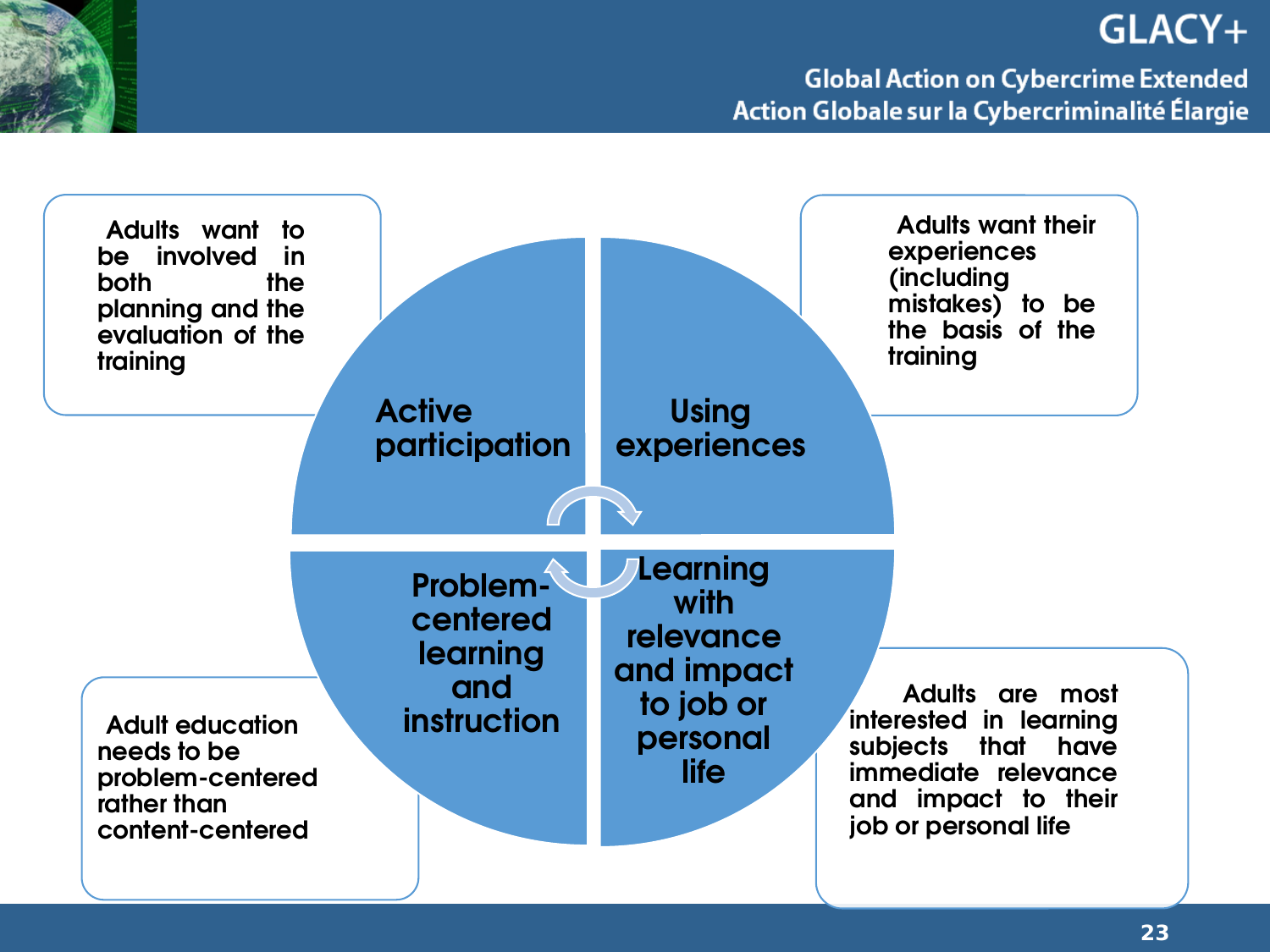

Adults want their experiences (including mistakes) to be the basis of the training
Adults want to be involved in both the planning and the evaluation of the training

Active participation
Using experiences

Problem-centered learning and instruction

Learning with relevance and impact to job or personal life

Adult education needs to be problem-centered rather than content-centered

  Adults are most interested in learning subjects that have immediate relevance and impact to their job or personal life
23